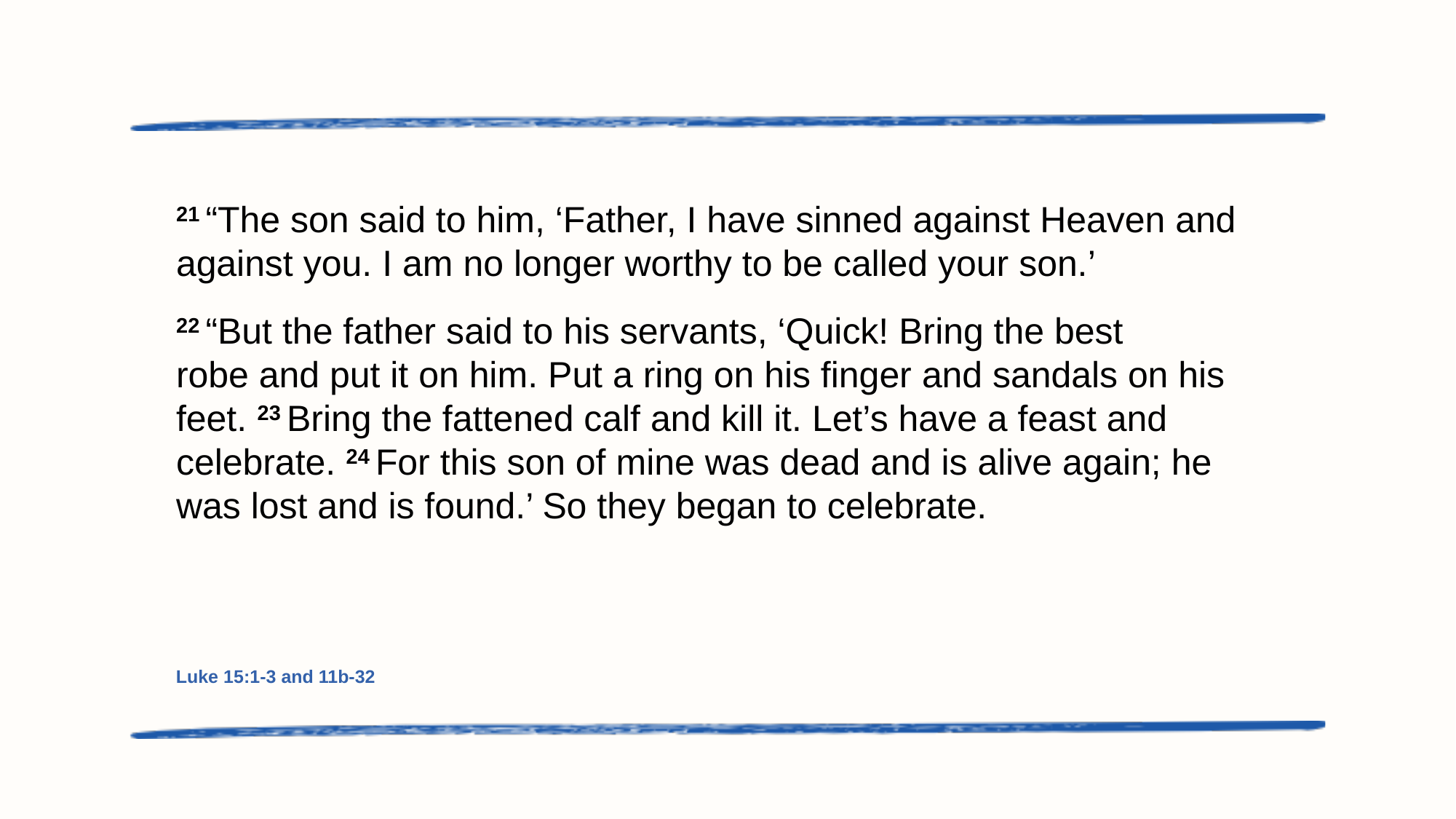

21 “The son said to him, ‘Father, I have sinned against Heaven and against you. I am no longer worthy to be called your son.’
22 “But the father said to his servants, ‘Quick! Bring the best robe and put it on him. Put a ring on his finger and sandals on his feet. 23 Bring the fattened calf and kill it. Let’s have a feast and celebrate. 24 For this son of mine was dead and is alive again; he was lost and is found.’ So they began to celebrate.
Luke 15:1-3 and 11b-32